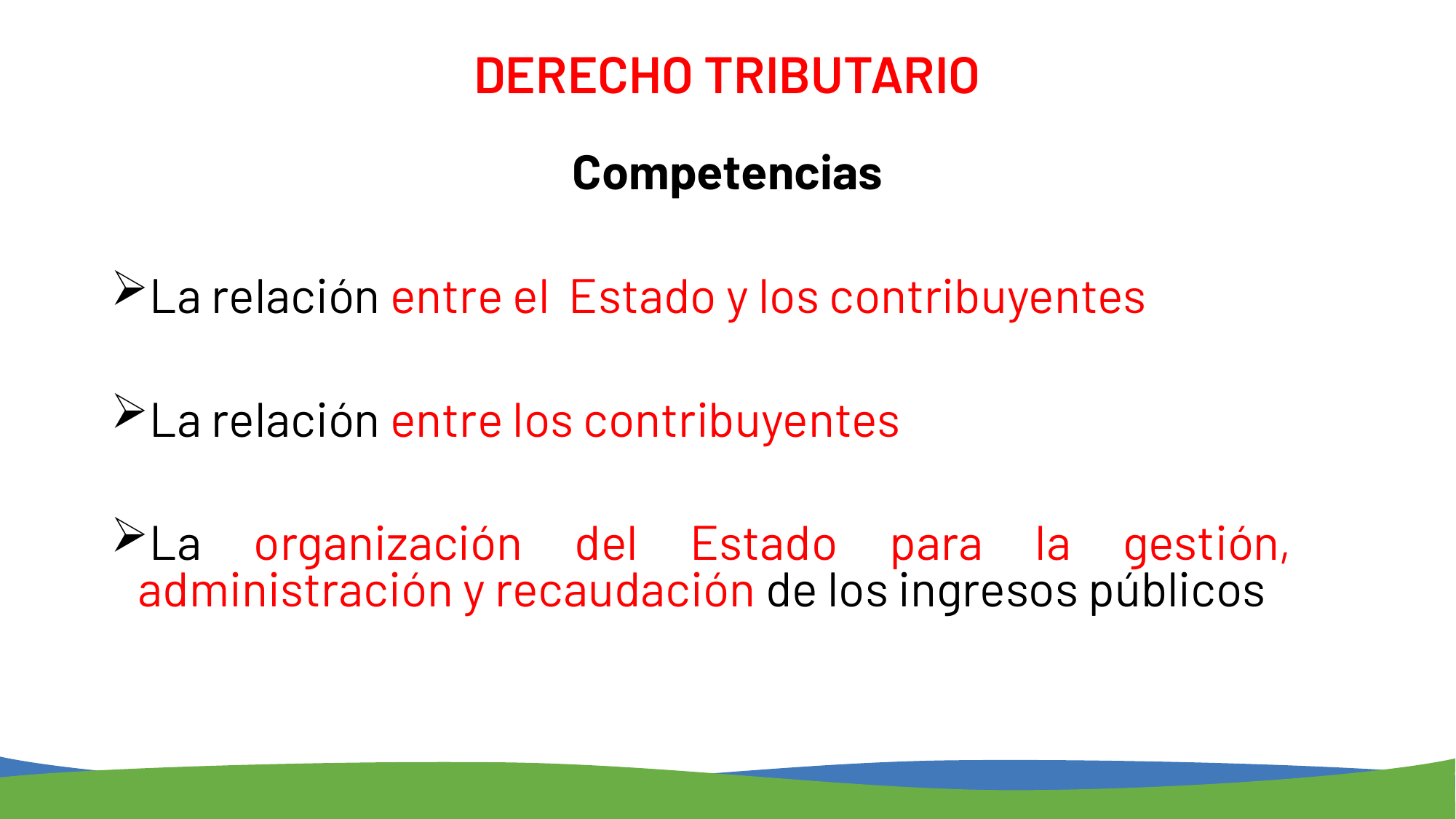

# DERECHO TRIBUTARIO
Competencias

La relación entre el  Estado y los contribuyentes

La relación entre los contribuyentes

La organización del Estado para la gestión,  administración y recaudación de los ingresos públicos